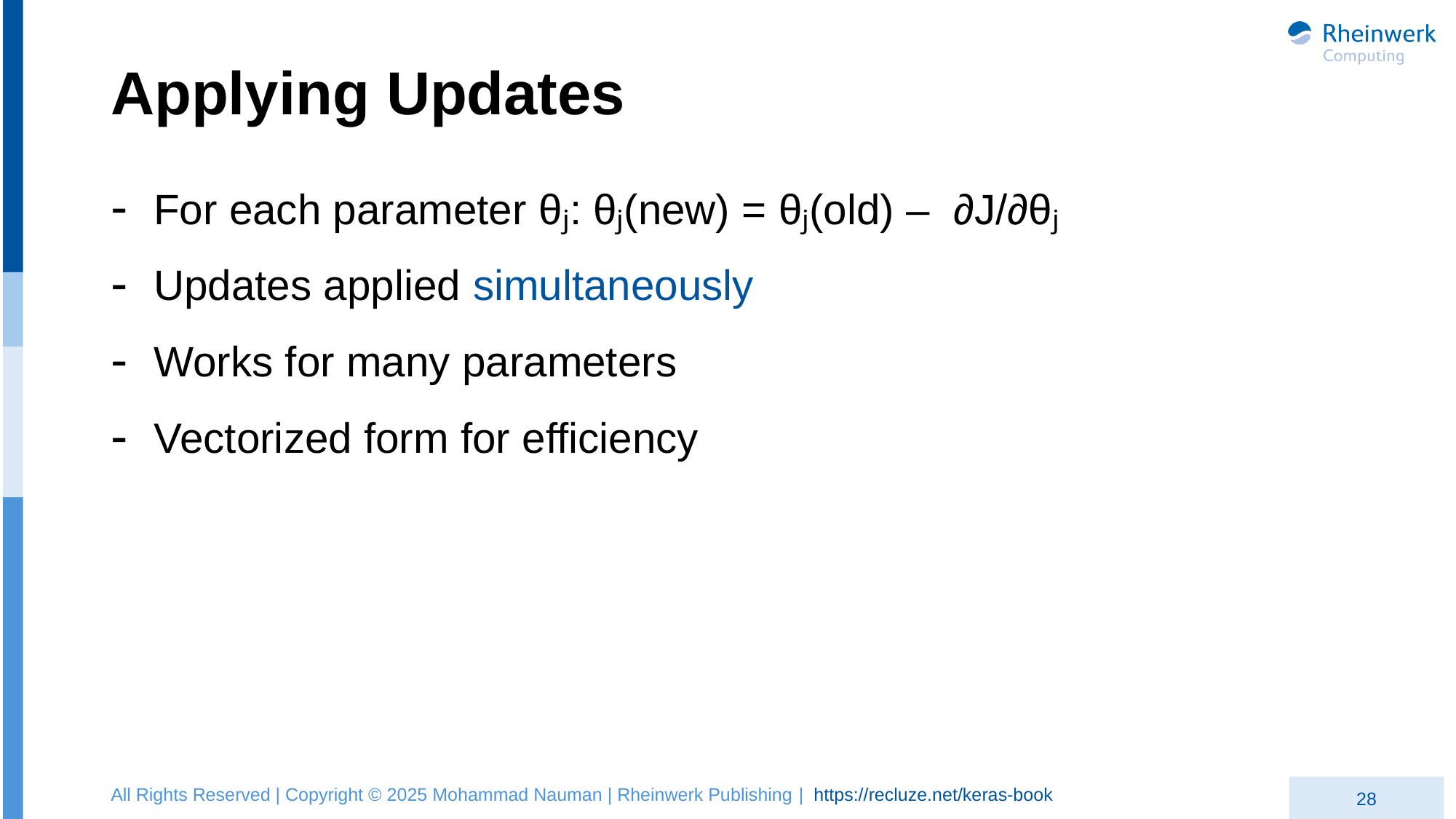

# Applying Updates
For each parameter θⱼ: θⱼ(new) = θⱼ(old) –  ∂J/∂θⱼ
Updates applied simultaneously
Works for many parameters
Vectorized form for efficiency